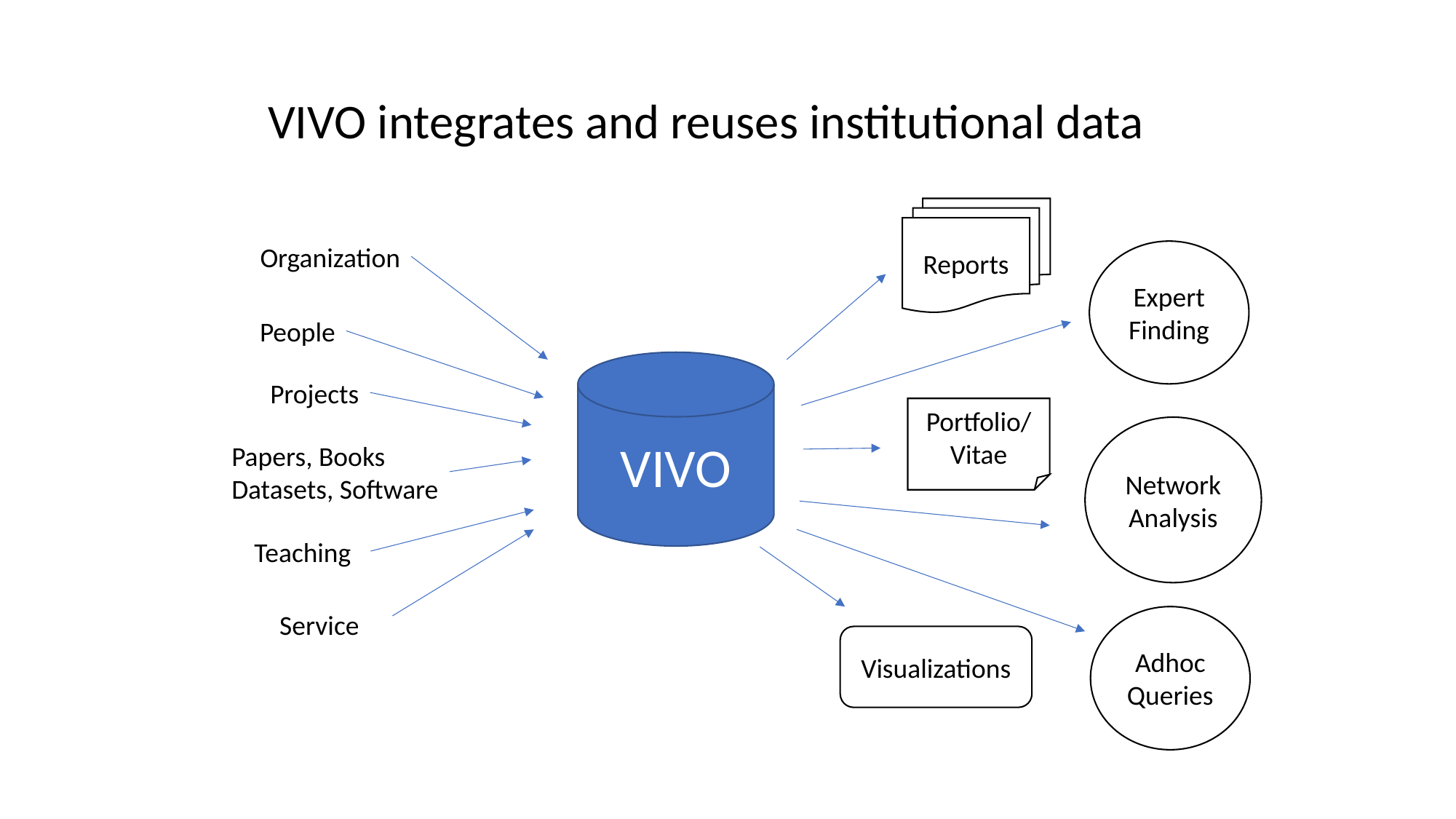

# VIVO integrates and reuses institutional data
Reports
Organization
Expert
Finding
People
VIVO
Projects
Portfolio/
Vitae
Network
Analysis
Papers, Books
Datasets, Software
Teaching
Service
Adhoc
Queries
Visualizations